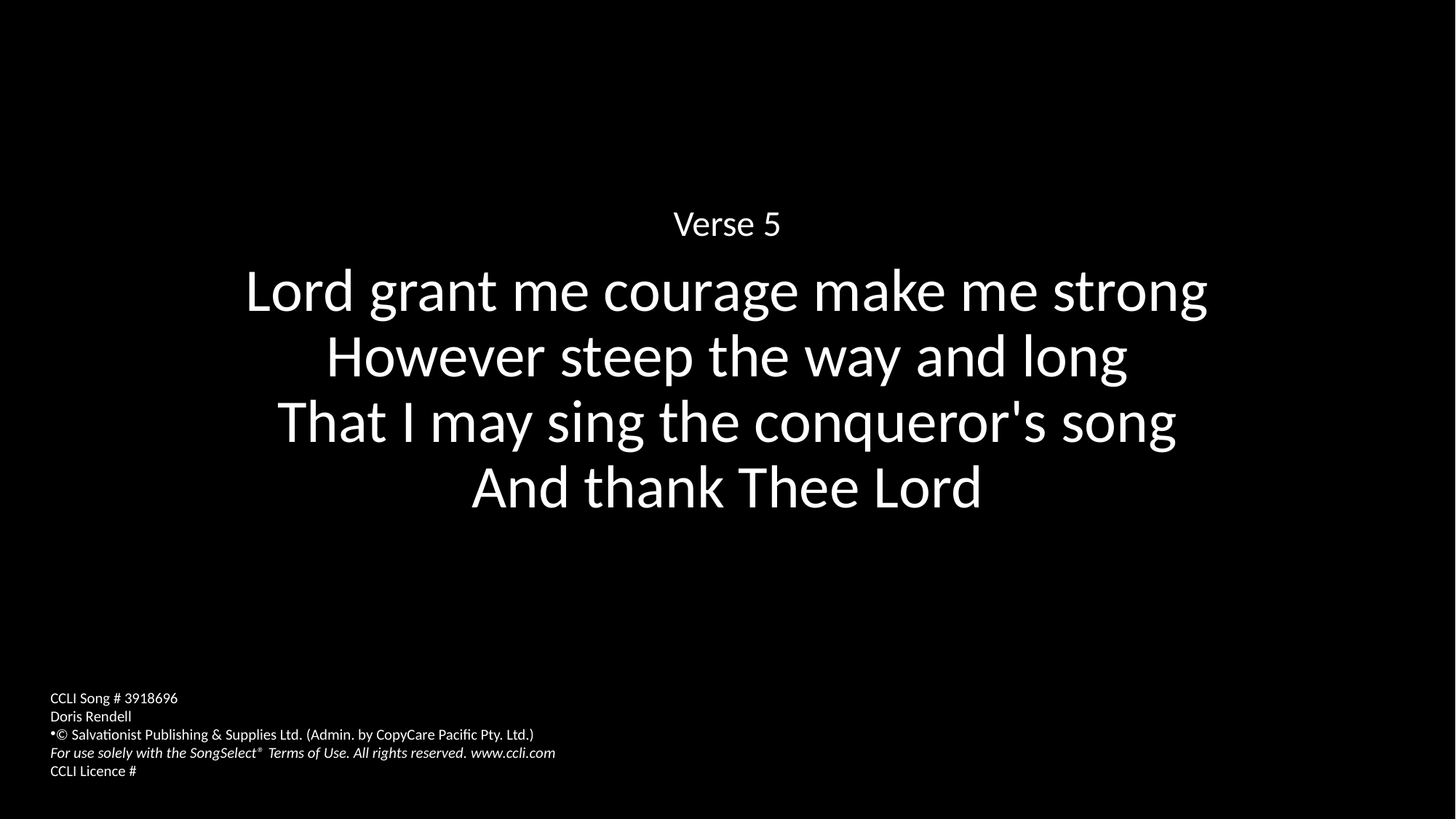

Verse 5
Lord grant me courage make me strong
However steep the way and long
That I may sing the conqueror's song
And thank Thee Lord

CCLI Song # 3918696
Doris Rendell
© Salvationist Publishing & Supplies Ltd. (Admin. by CopyCare Pacific Pty. Ltd.)
For use solely with the SongSelect® Terms of Use. All rights reserved. www.ccli.com
CCLI Licence #